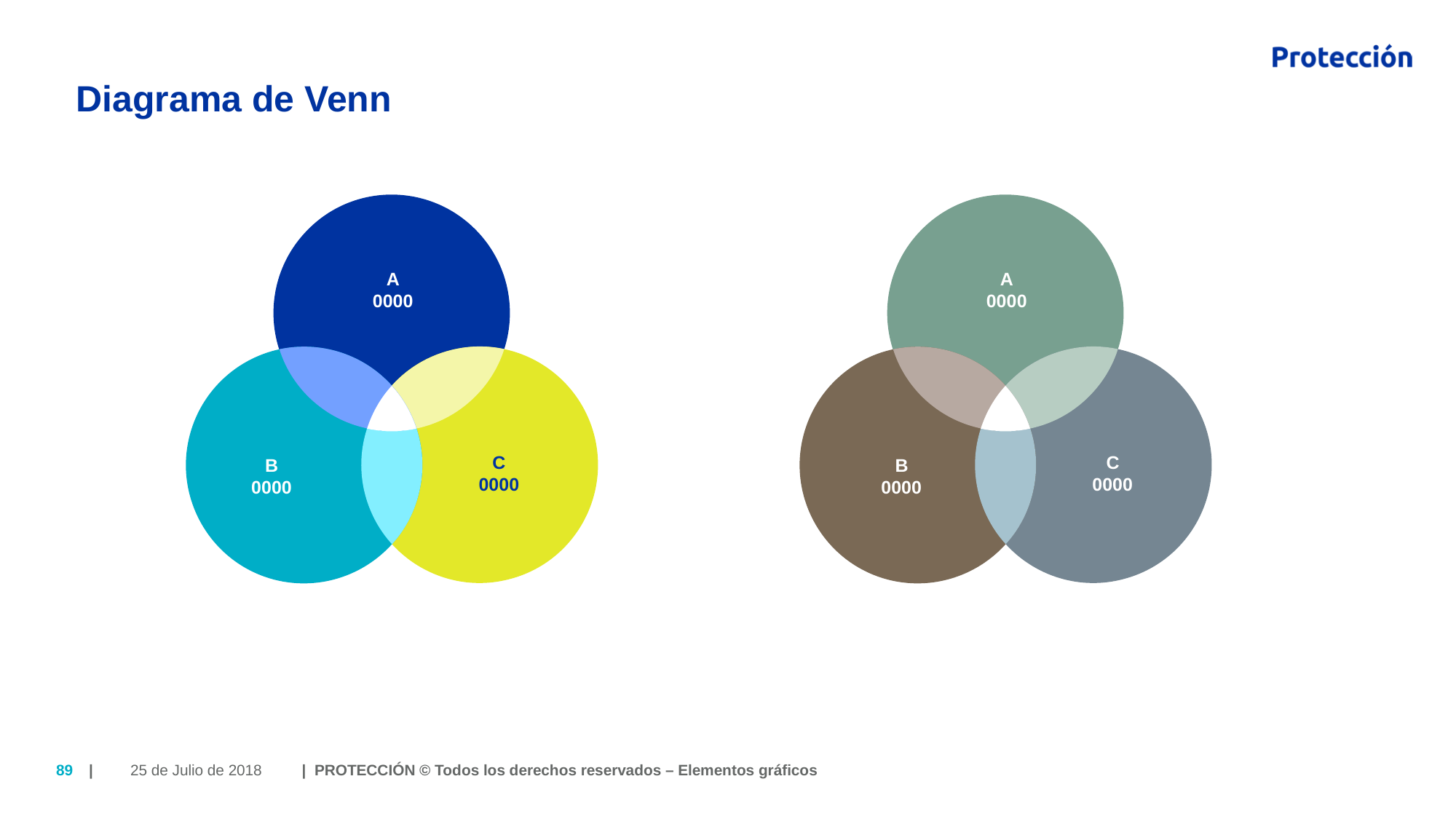

# Diagrama de Venn

A
0000
A
0000

C
0000
C
0000
B
0000
B
0000
25 de Julio de 2018
89
|                                                  |  PROTECCIÓN © Todos los derechos reservados – Elementos gráficos